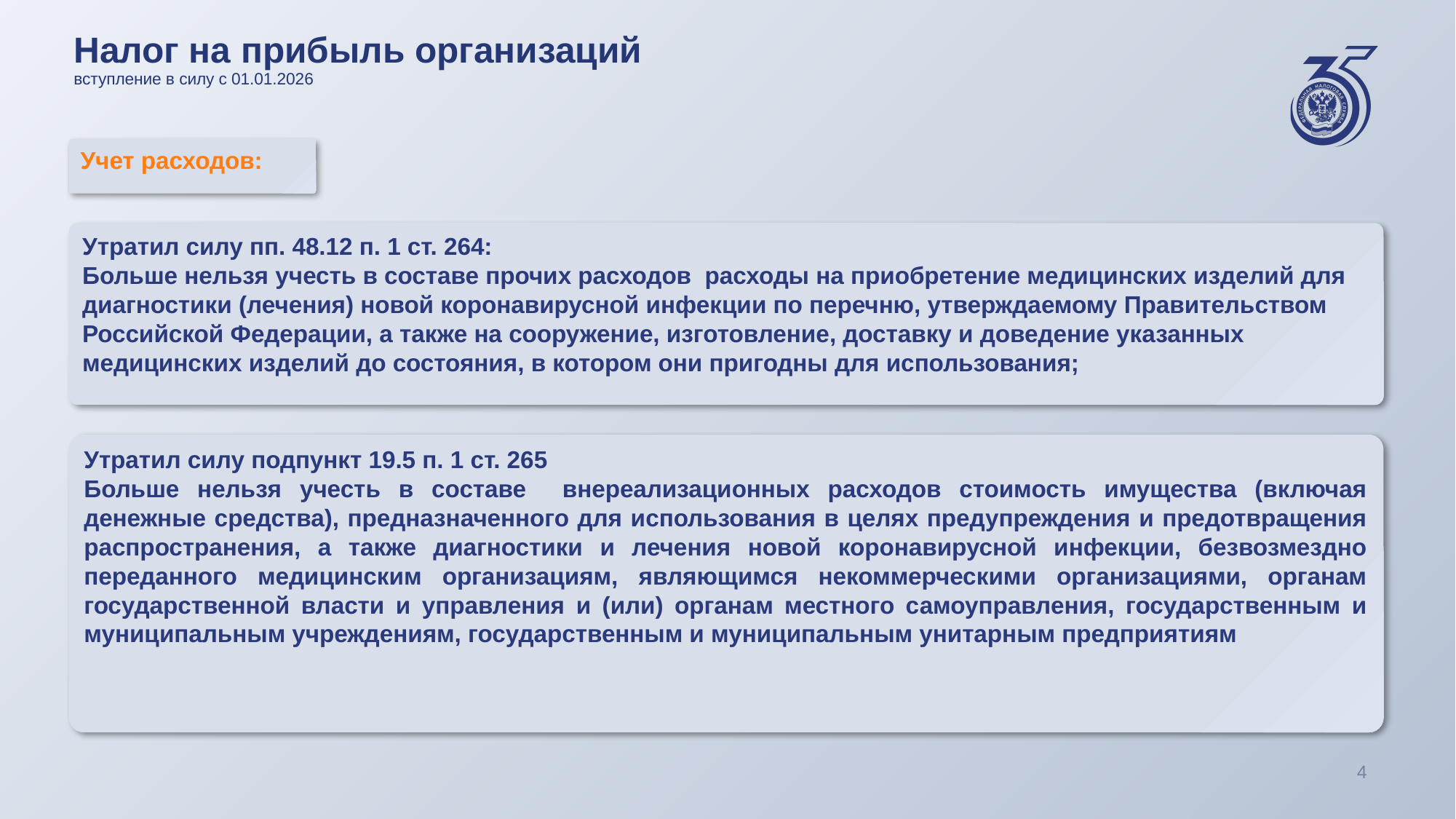

# Налог на прибыль организаций вступление в силу с 01.01.2026
Учет расходов:
Утратил силу пп. 48.12 п. 1 ст. 264:
Больше нельзя учесть в составе прочих расходов  расходы на приобретение медицинских изделий для диагностики (лечения) новой коронавирусной инфекции по перечню, утверждаемому Правительством Российской Федерации, а также на сооружение, изготовление, доставку и доведение указанных медицинских изделий до состояния, в котором они пригодны для использования;
Утратил силу подпункт 19.5 п. 1 ст. 265
Больше нельзя учесть в составе  внереализационных расходов стоимость имущества (включая денежные средства), предназначенного для использования в целях предупреждения и предотвращения распространения, а также диагностики и лечения новой коронавирусной инфекции, безвозмездно переданного медицинским организациям, являющимся некоммерческими организациями, органам государственной власти и управления и (или) органам местного самоуправления, государственным и муниципальным учреждениям, государственным и муниципальным унитарным предприятиям
4